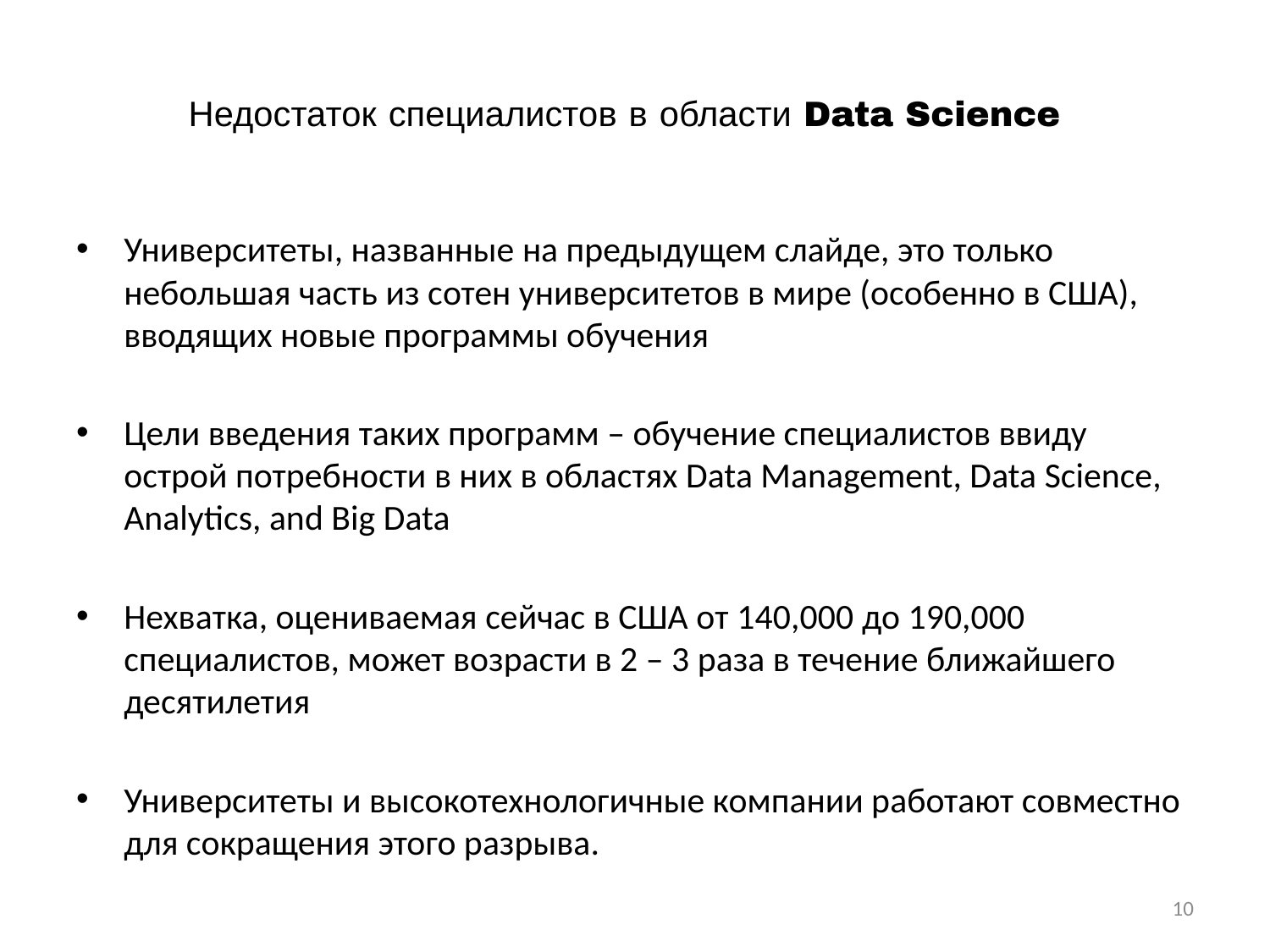

# Недостаток специалистов в области Data Science

Университеты, названные на предыдущем слайде, это только небольшая часть из сотен университетов в мире (особенно в США), вводящих новые программы обучения

Цели введения таких программ – обучение специалистов ввиду острой потребности в них в областях Data Management, Data Science, Analytics, and Big Data

Нехватка, оцениваемая сейчас в США от 140,000 до 190,000 специалистов, может возрасти в 2 – 3 раза в течение ближайшего десятилетия

Университеты и высокотехнологичные компании работают совместно для сокращения этого разрыва.

10